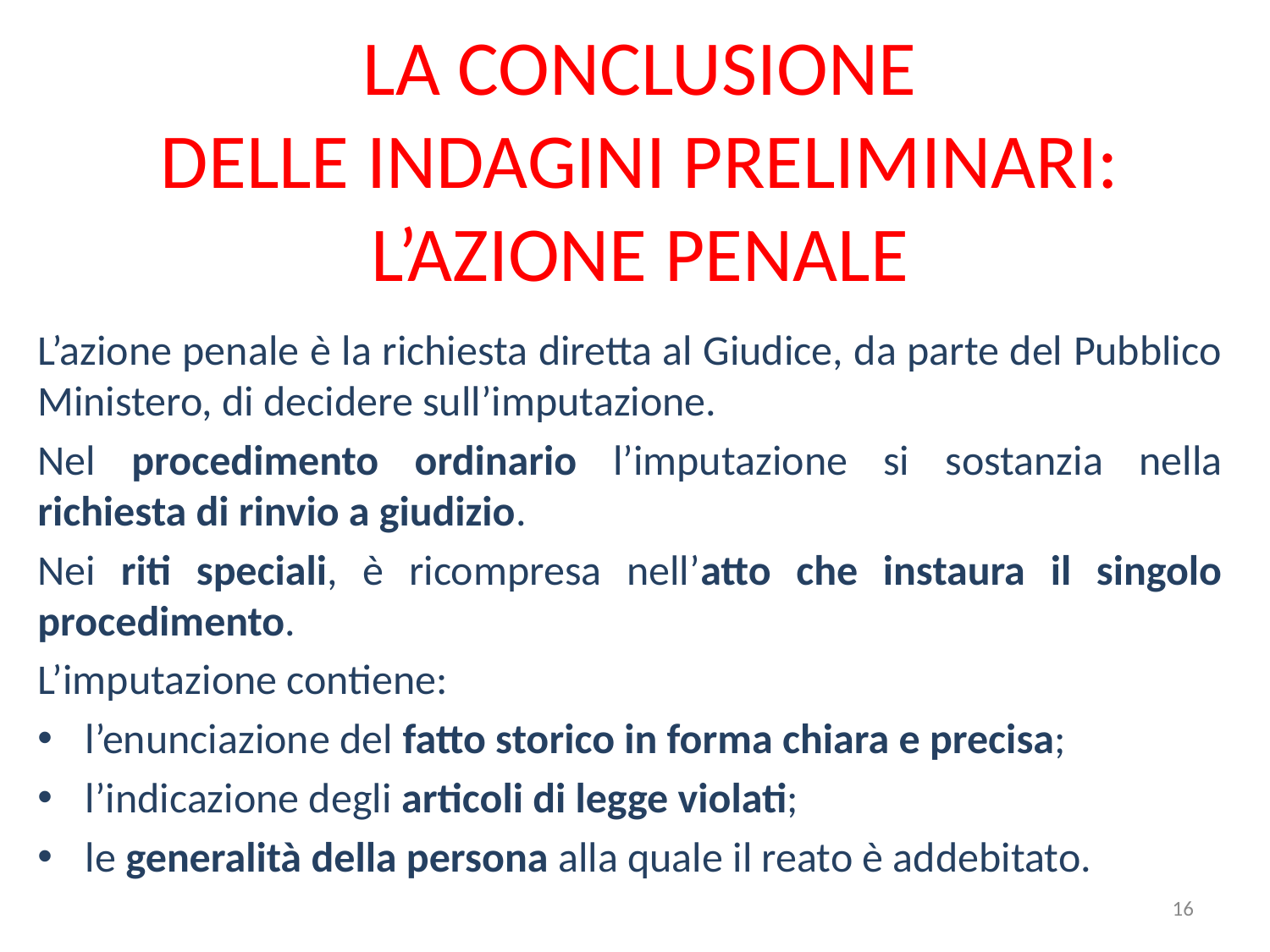

# LA CONCLUSIONE DELLE INDAGINI PRELIMINARI: L’AZIONE PENALE
L’azione penale è la richiesta diretta al Giudice, da parte del Pubblico Ministero, di decidere sull’imputazione.
Nel procedimento ordinario l’imputazione si sostanzia nella richiesta di rinvio a giudizio.
Nei riti speciali, è ricompresa nell’atto che instaura il singolo procedimento.
L’imputazione contiene:
l’enunciazione del fatto storico in forma chiara e precisa;
l’indicazione degli articoli di legge violati;
le generalità della persona alla quale il reato è addebitato.

16